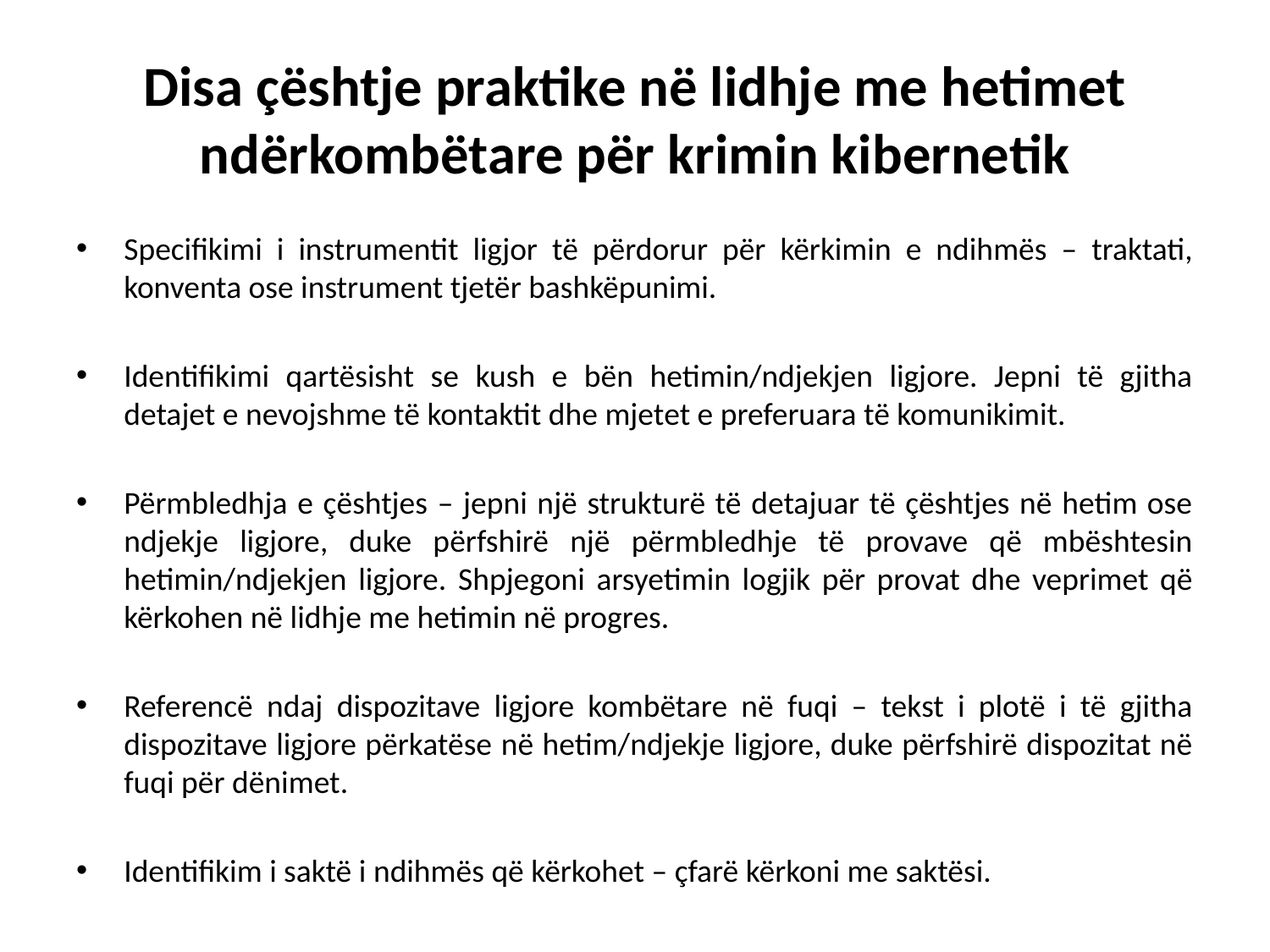

# Disa çështje praktike në lidhje me hetimet ndërkombëtare për krimin kibernetik
Specifikimi i instrumentit ligjor të përdorur për kërkimin e ndihmës – traktati, konventa ose instrument tjetër bashkëpunimi.

Identifikimi qartësisht se kush e bën hetimin/ndjekjen ligjore. Jepni të gjitha detajet e nevojshme të kontaktit dhe mjetet e preferuara të komunikimit.

Përmbledhja e çështjes – jepni një strukturë të detajuar të çështjes në hetim ose ndjekje ligjore, duke përfshirë një përmbledhje të provave që mbështesin hetimin/ndjekjen ligjore. Shpjegoni arsyetimin logjik për provat dhe veprimet që kërkohen në lidhje me hetimin në progres.

Referencë ndaj dispozitave ligjore kombëtare në fuqi – tekst i plotë i të gjitha dispozitave ligjore përkatëse në hetim/ndjekje ligjore, duke përfshirë dispozitat në fuqi për dënimet.

Identifikim i saktë i ndihmës që kërkohet – çfarë kërkoni me saktësi.